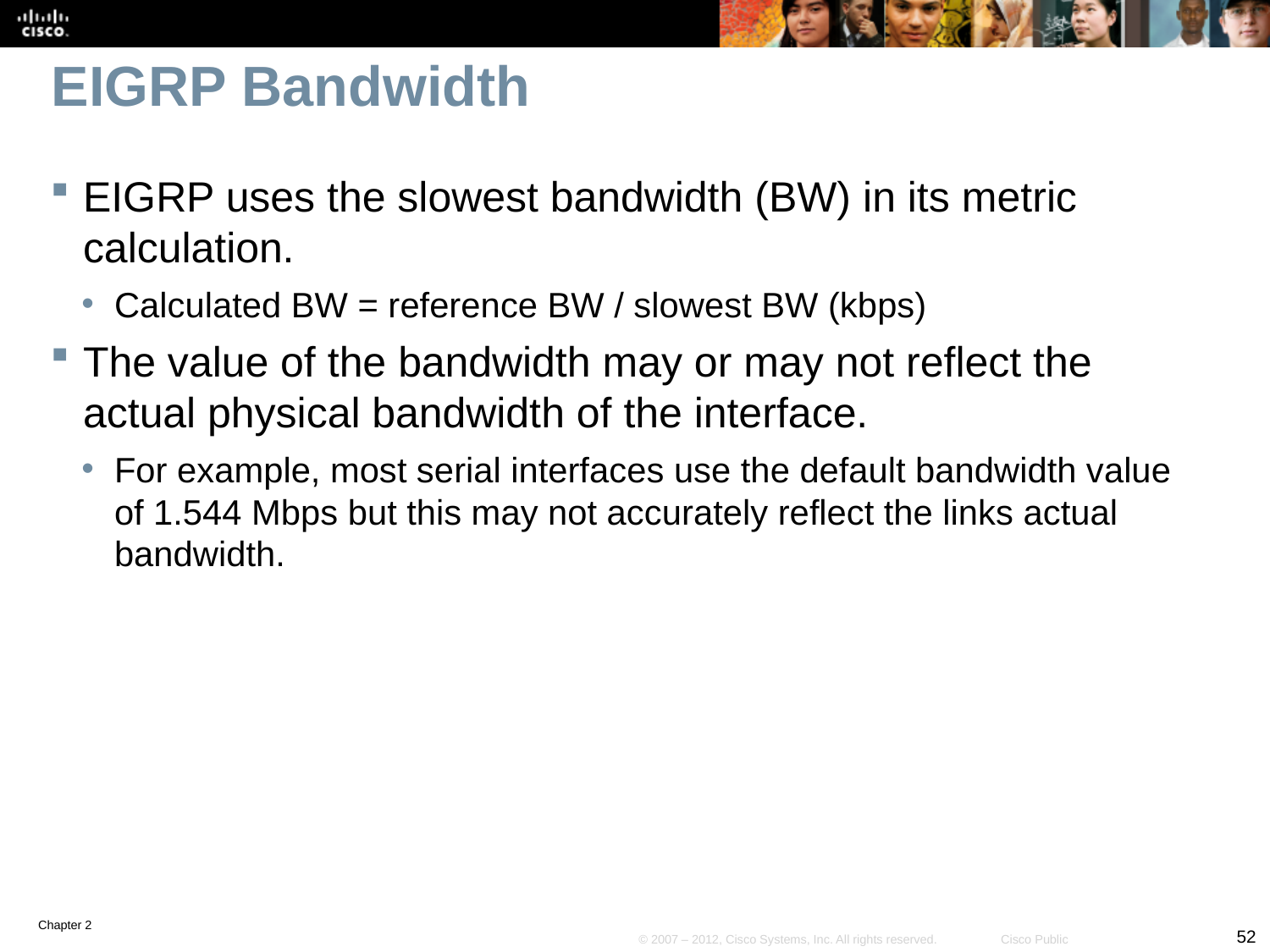

# EIGRP Bandwidth
EIGRP uses the slowest bandwidth (BW) in its metric calculation.
Calculated BW = reference BW / slowest BW (kbps)
The value of the bandwidth may or may not reflect the actual physical bandwidth of the interface.
For example, most serial interfaces use the default bandwidth value of 1.544 Mbps but this may not accurately reflect the links actual bandwidth.